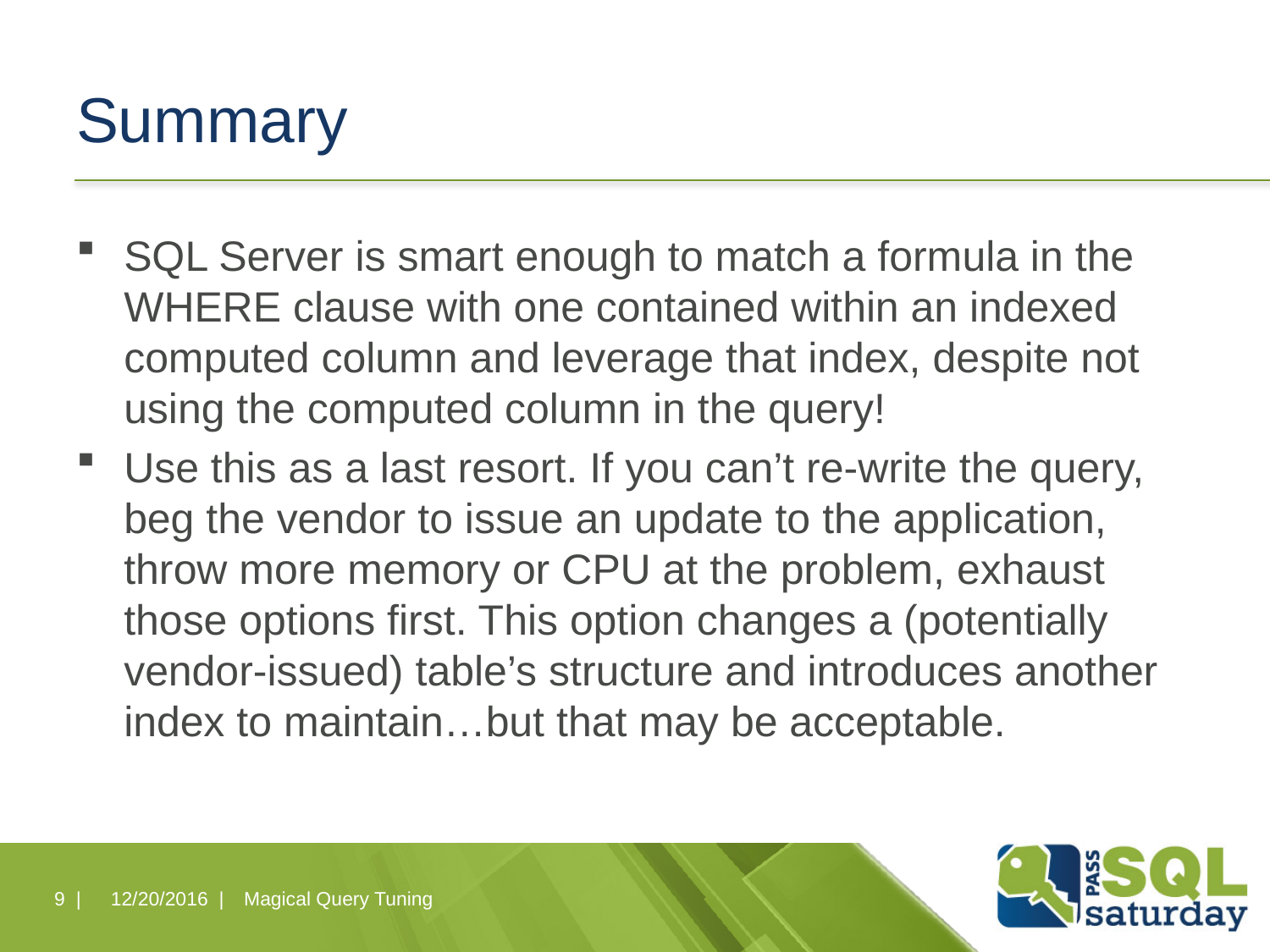

# Summary
SQL Server is smart enough to match a formula in the WHERE clause with one contained within an indexed computed column and leverage that index, despite not using the computed column in the query!
Use this as a last resort. If you can’t re-write the query, beg the vendor to issue an update to the application, throw more memory or CPU at the problem, exhaust those options first. This option changes a (potentially vendor-issued) table’s structure and introduces another index to maintain…but that may be acceptable.
9  |
12/20/2016  |
Magical Query Tuning